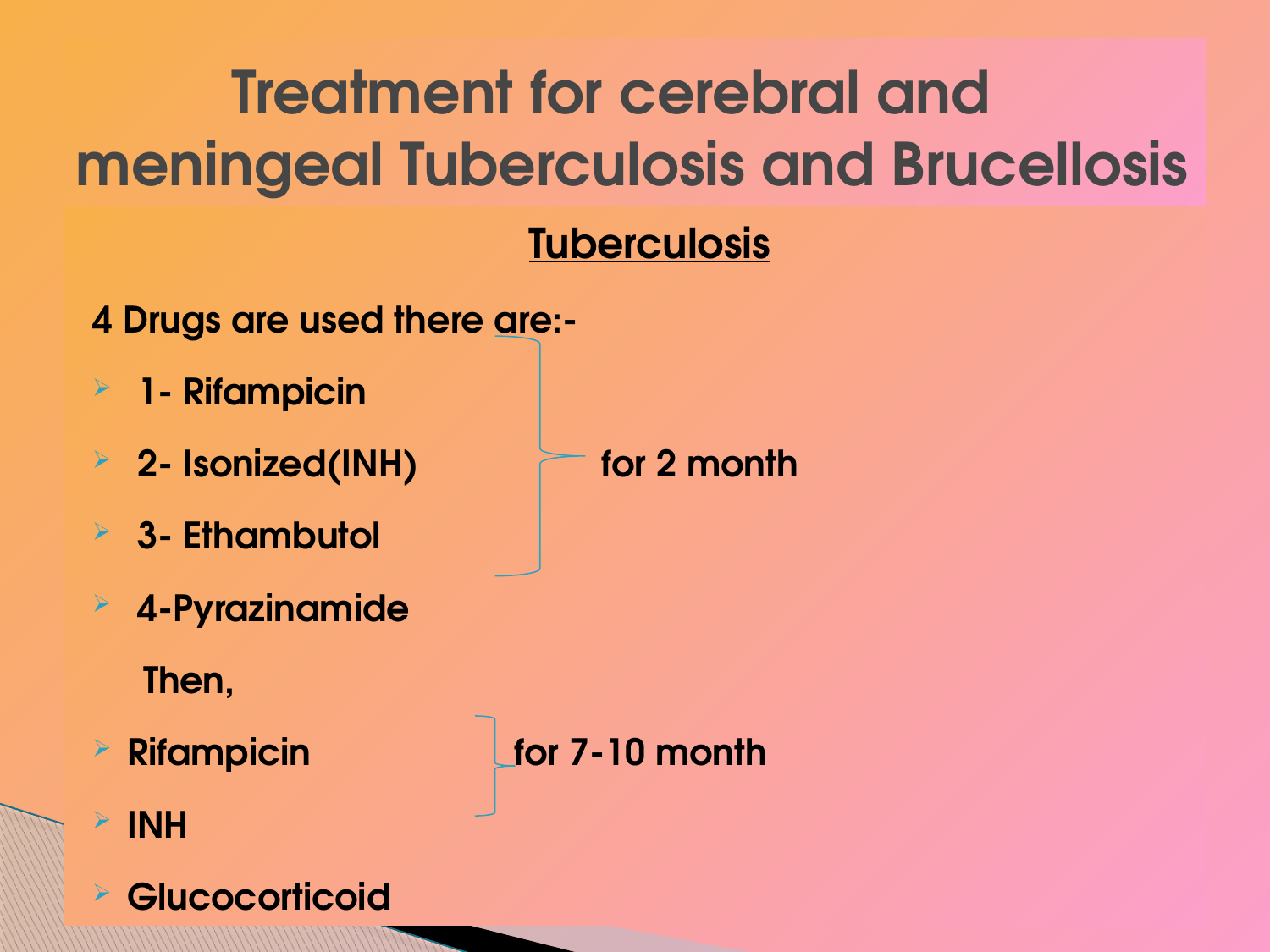

# Treatment for cerebral and meningeal Tuberculosis and Brucellosis
 Tuberculosis
4 Drugs are used there are:-
 1- Rifampicin
 2- Isonized(INH)                  for 2 month
 3- Ethambutol
 4-Pyrazinamide
     Then,
Rifampicin                    for 7-10 month
INH
Glucocorticoid